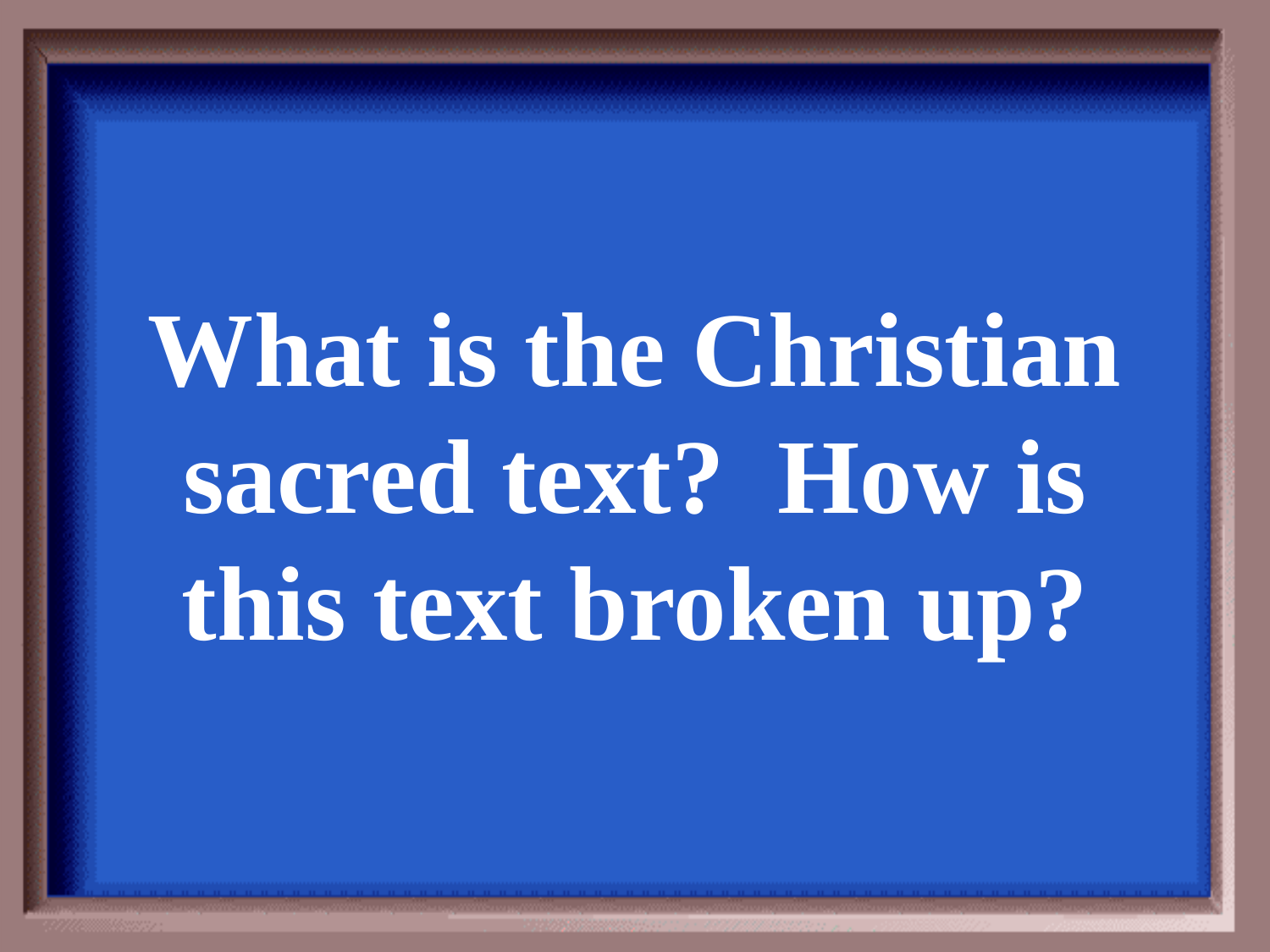

What is the Christian sacred text?  How is this text broken up?